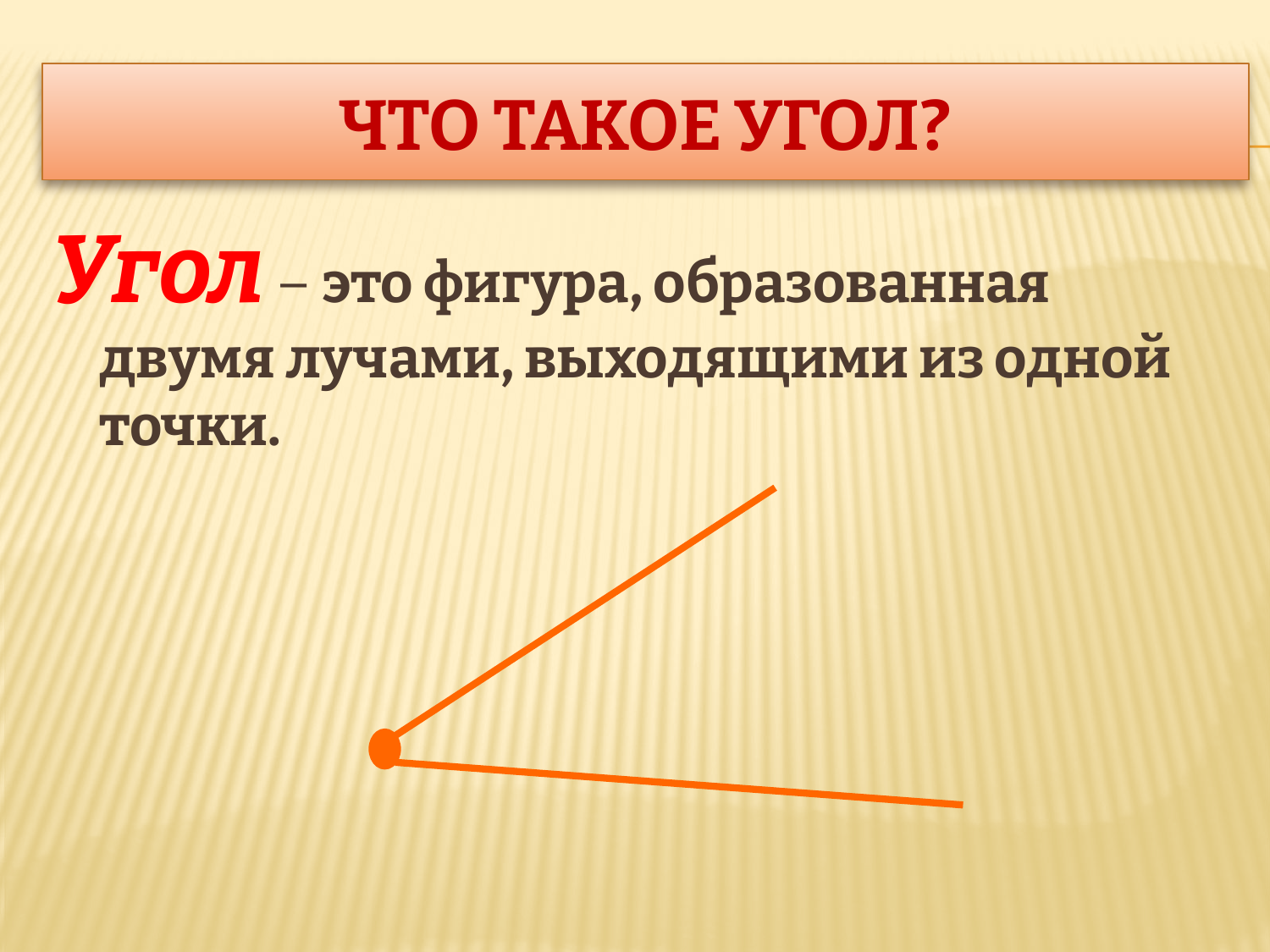

# Что такое угол?
Угол – это фигура, образованная двумя лучами, выходящими из одной точки.